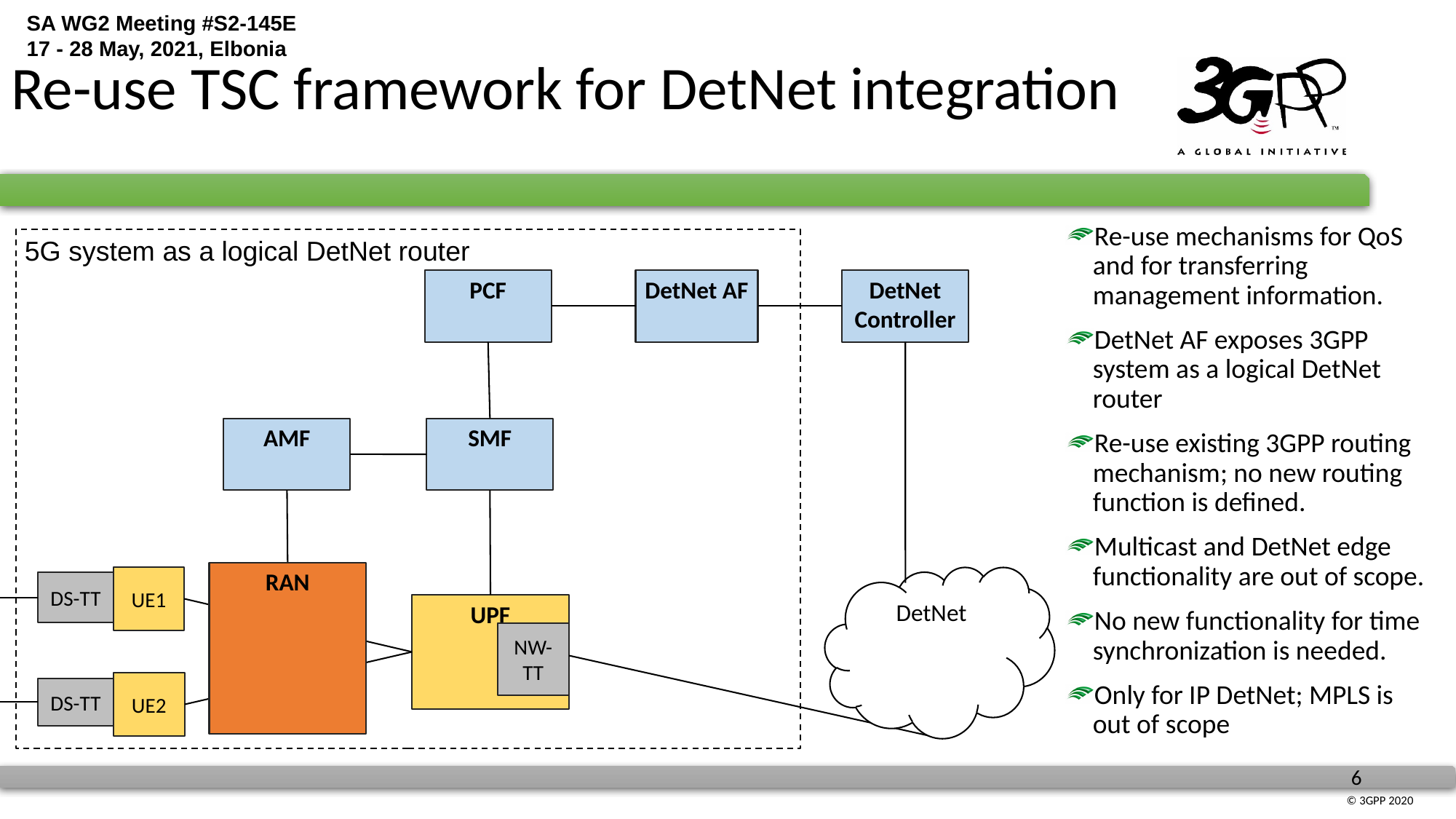

# Re-use TSC framework for DetNet integration
Re-use mechanisms for QoS and for transferring management information.
DetNet AF exposes 3GPP system as a logical DetNet router
Re-use existing 3GPP routing mechanism; no new routing function is defined.
Multicast and DetNet edge functionality are out of scope.
No new functionality for time synchronization is needed.
Only for IP DetNet; MPLS is out of scope
5G system as a logical DetNet router
PCF
DetNet AF
DetNet Controller
AMF
SMF
RAN
DetNet
UE1
DS-TT
UPF
NW-TT
UE2
DS-TT